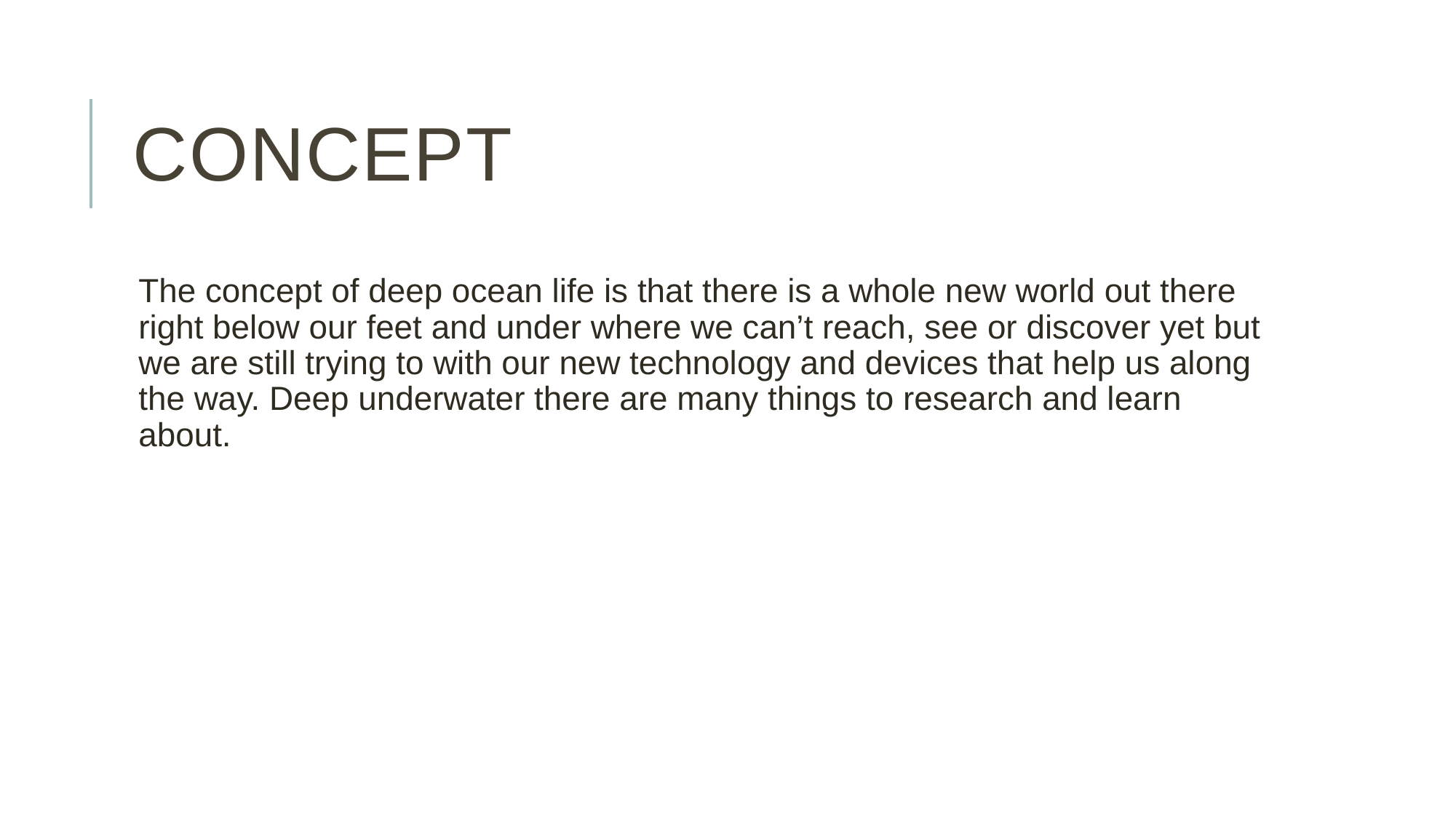

# concept
The concept of deep ocean life is that there is a whole new world out there right below our feet and under where we can’t reach, see or discover yet but we are still trying to with our new technology and devices that help us along the way. Deep underwater there are many things to research and learn about.